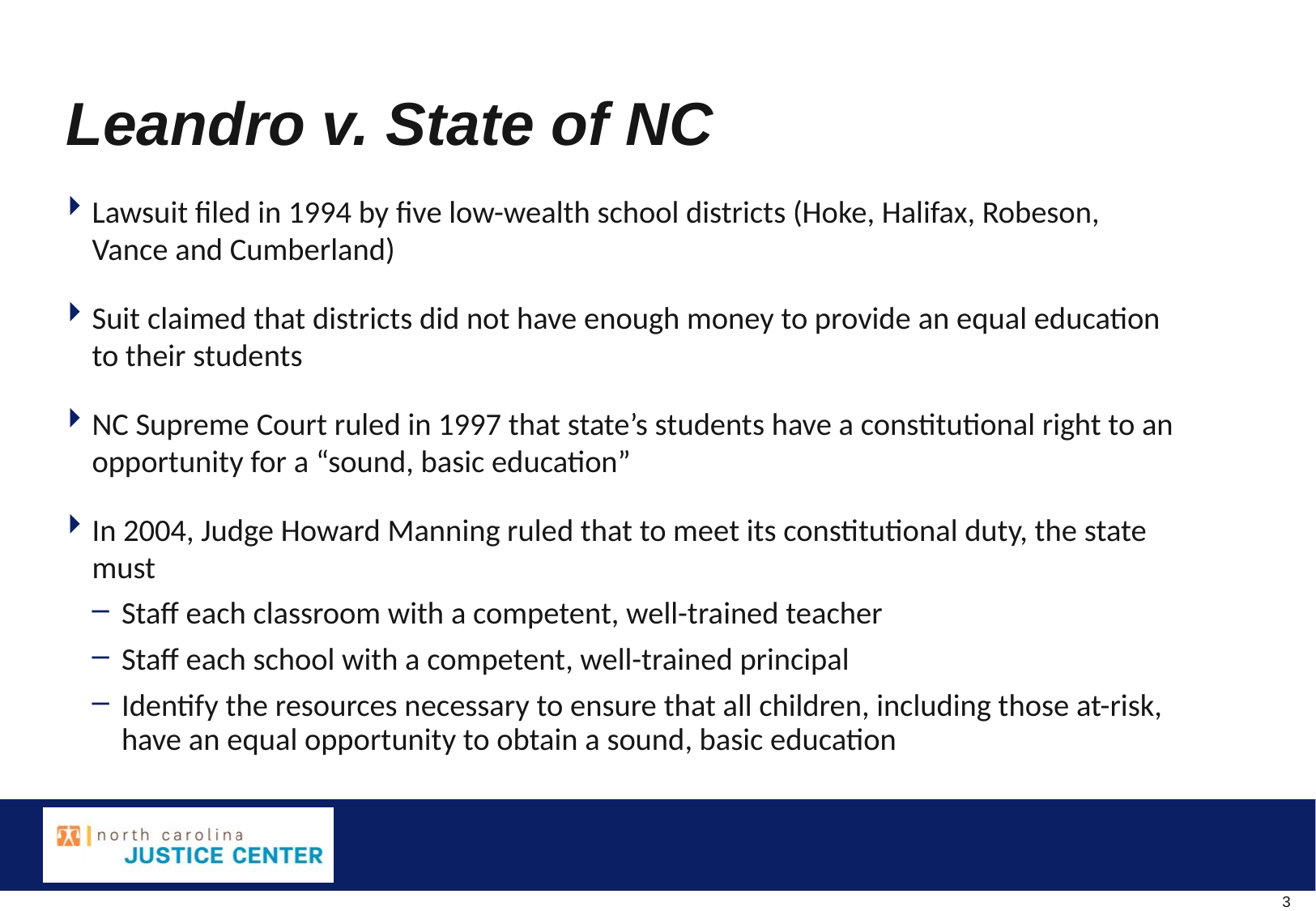

# Leandro v. State of NC
Lawsuit filed in 1994 by five low-wealth school districts (Hoke, Halifax, Robeson, Vance and Cumberland)
Suit claimed that districts did not have enough money to provide an equal education to their students
NC Supreme Court ruled in 1997 that state’s students have a constitutional right to an opportunity for a “sound, basic education”
In 2004, Judge Howard Manning ruled that to meet its constitutional duty, the state must
Staff each classroom with a competent, well-trained teacher
Staff each school with a competent, well-trained principal
Identify the resources necessary to ensure that all children, including those at-risk, have an equal opportunity to obtain a sound, basic education